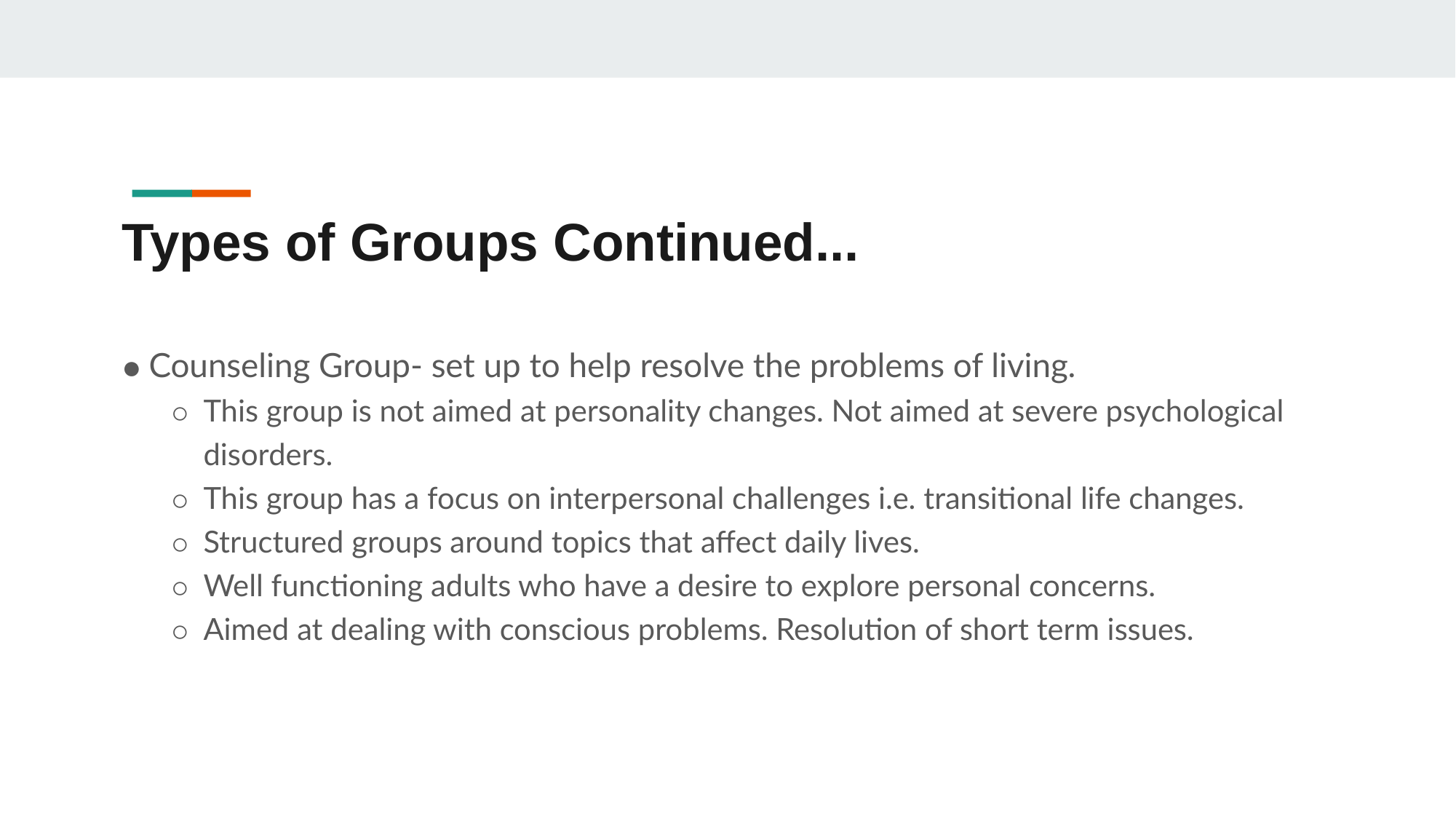

# Types of Groups Continued...
Counseling Group- set up to help resolve the problems of living.
This group is not aimed at personality changes. Not aimed at severe psychological disorders.
This group has a focus on interpersonal challenges i.e. transitional life changes.
Structured groups around topics that affect daily lives.
Well functioning adults who have a desire to explore personal concerns.
Aimed at dealing with conscious problems. Resolution of short term issues.